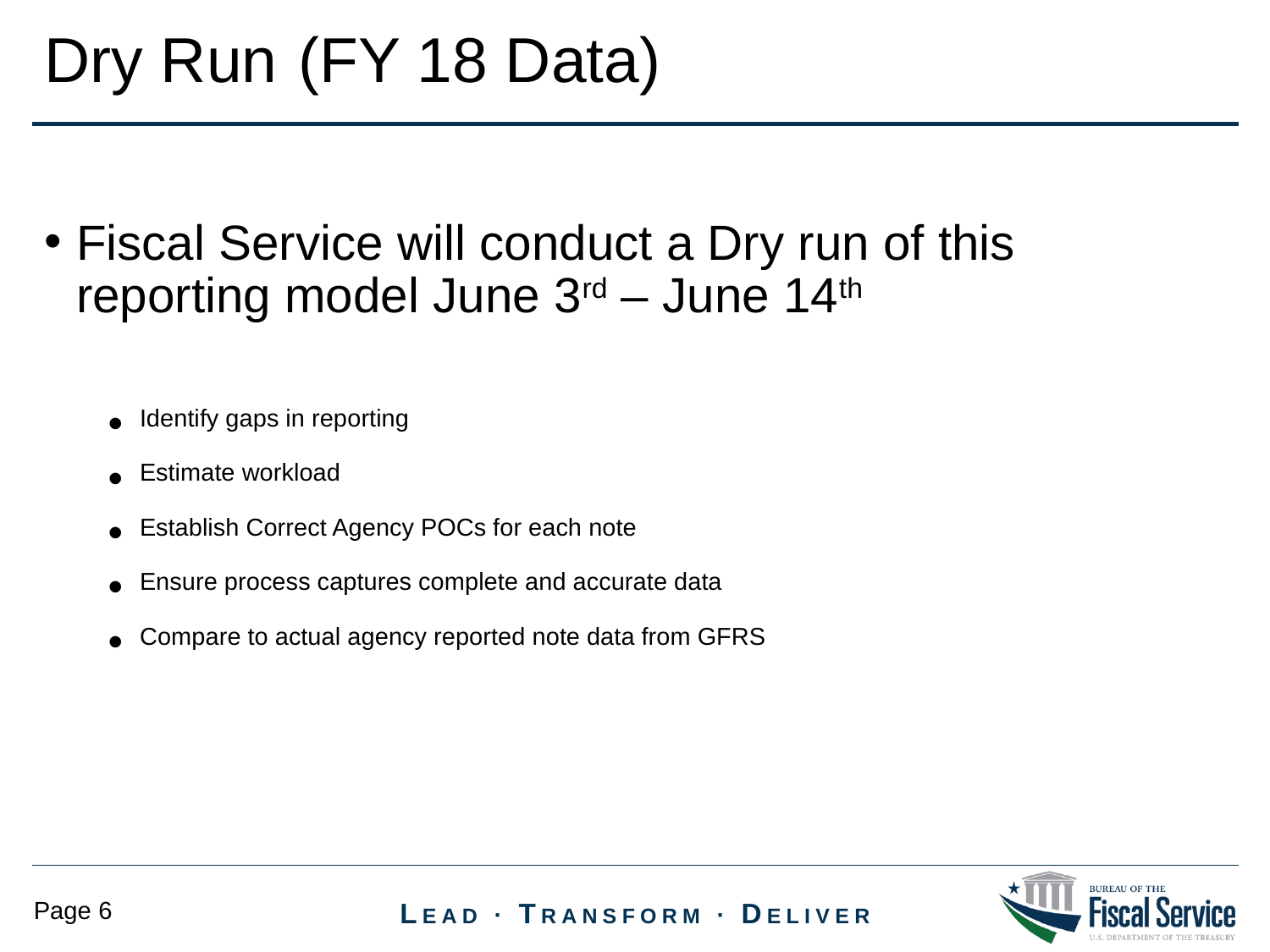

Dry Run	(FY 18 Data)

Fiscal Service will conduct a Dry run of this reporting model June 3rd – June 14th

Identify gaps in reporting
Estimate workload
Establish Correct Agency POCs for each note
Ensure process captures complete and accurate data
Compare to actual agency reported note data from GFRS